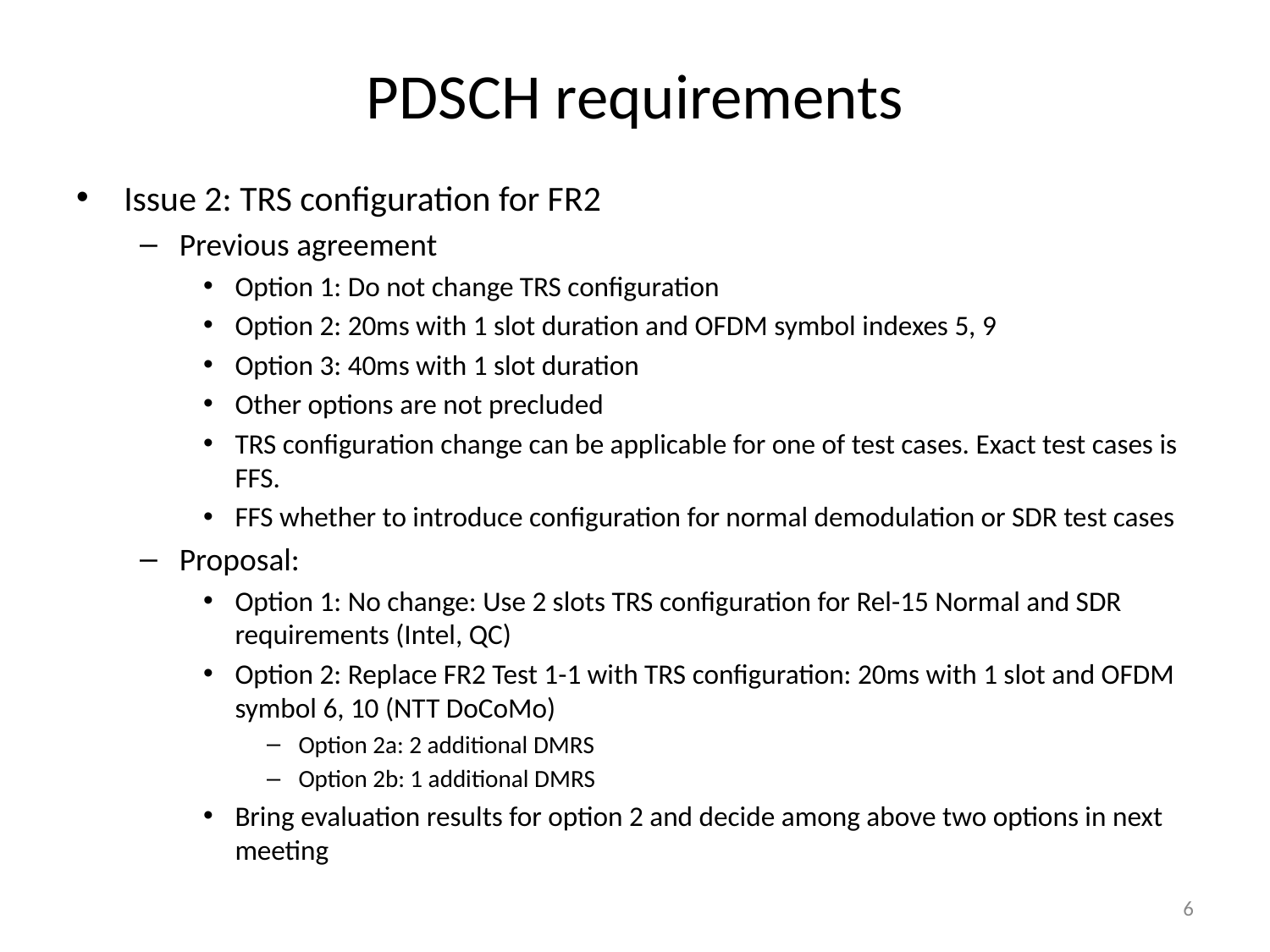

# PDSCH requirements
Issue 2: TRS configuration for FR2
Previous agreement
Option 1: Do not change TRS configuration
Option 2: 20ms with 1 slot duration and OFDM symbol indexes 5, 9
Option 3: 40ms with 1 slot duration
Other options are not precluded
TRS configuration change can be applicable for one of test cases. Exact test cases is FFS.
FFS whether to introduce configuration for normal demodulation or SDR test cases
Proposal:
Option 1: No change: Use 2 slots TRS configuration for Rel-15 Normal and SDR requirements (Intel, QC)
Option 2: Replace FR2 Test 1-1 with TRS configuration: 20ms with 1 slot and OFDM symbol 6, 10 (NTT DoCoMo)
Option 2a: 2 additional DMRS
Option 2b: 1 additional DMRS
Bring evaluation results for option 2 and decide among above two options in next meeting

6